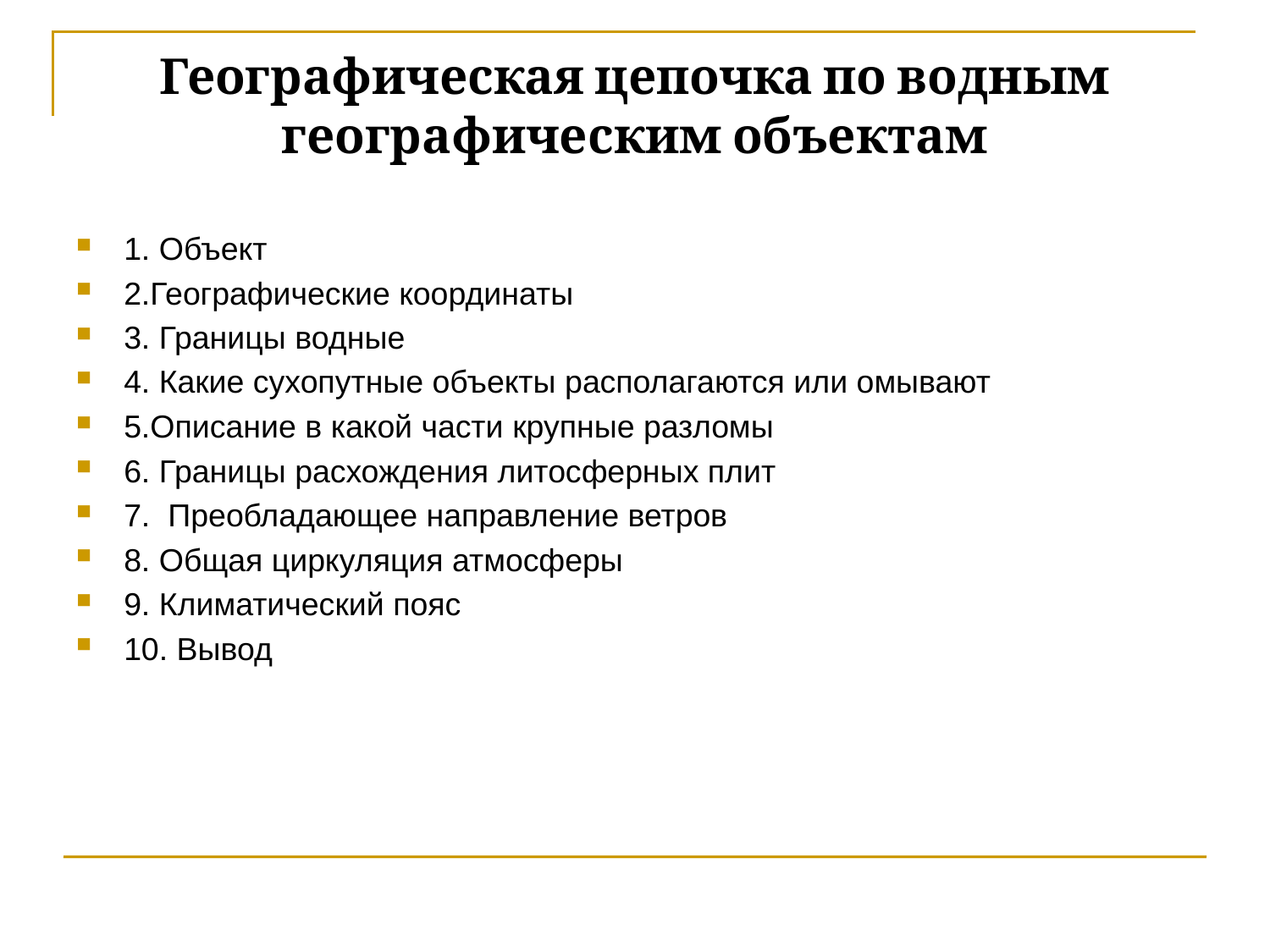

# Географическая цепочка по водным географическим объектам
1. Объект
2.Географические координаты
3. Границы водные
4. Какие сухопутные объекты располагаются или омывают
5.Описание в какой части крупные разломы
6. Границы расхождения литосферных плит
7.  Преобладающее направление ветров
8. Общая циркуляция атмосферы
9. Климатический пояс
10. Вывод